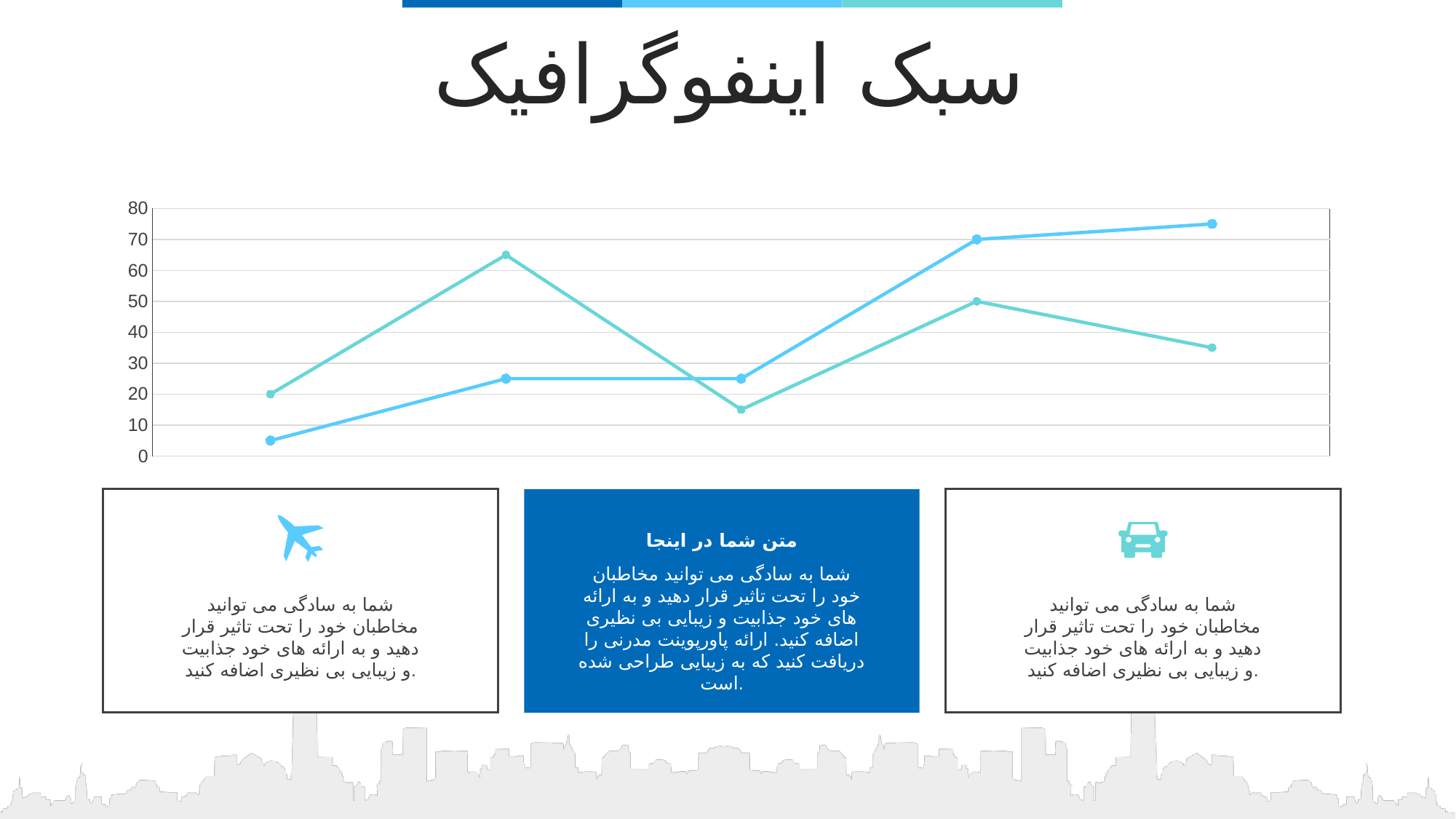

سبک اینفوگرافیک

### Chart

| Category |  |  |
|---|---|---|

متن شما در اینجا
شما به سادگی می توانید مخاطبان خود را تحت تاثیر قرار دهید و به ارائه های خود جذابیت و زیبایی بی نظیری اضافه کنید. ارائه پاورپوینت مدرنی را دریافت کنید که به زیبایی طراحی شده است.
شما به سادگی می توانید مخاطبان خود را تحت تاثیر قرار دهید و به ارائه های خود جذابیت و زیبایی بی نظیری اضافه کنید.
شما به سادگی می توانید مخاطبان خود را تحت تاثیر قرار دهید و به ارائه های خود جذابیت و زیبایی بی نظیری اضافه کنید.